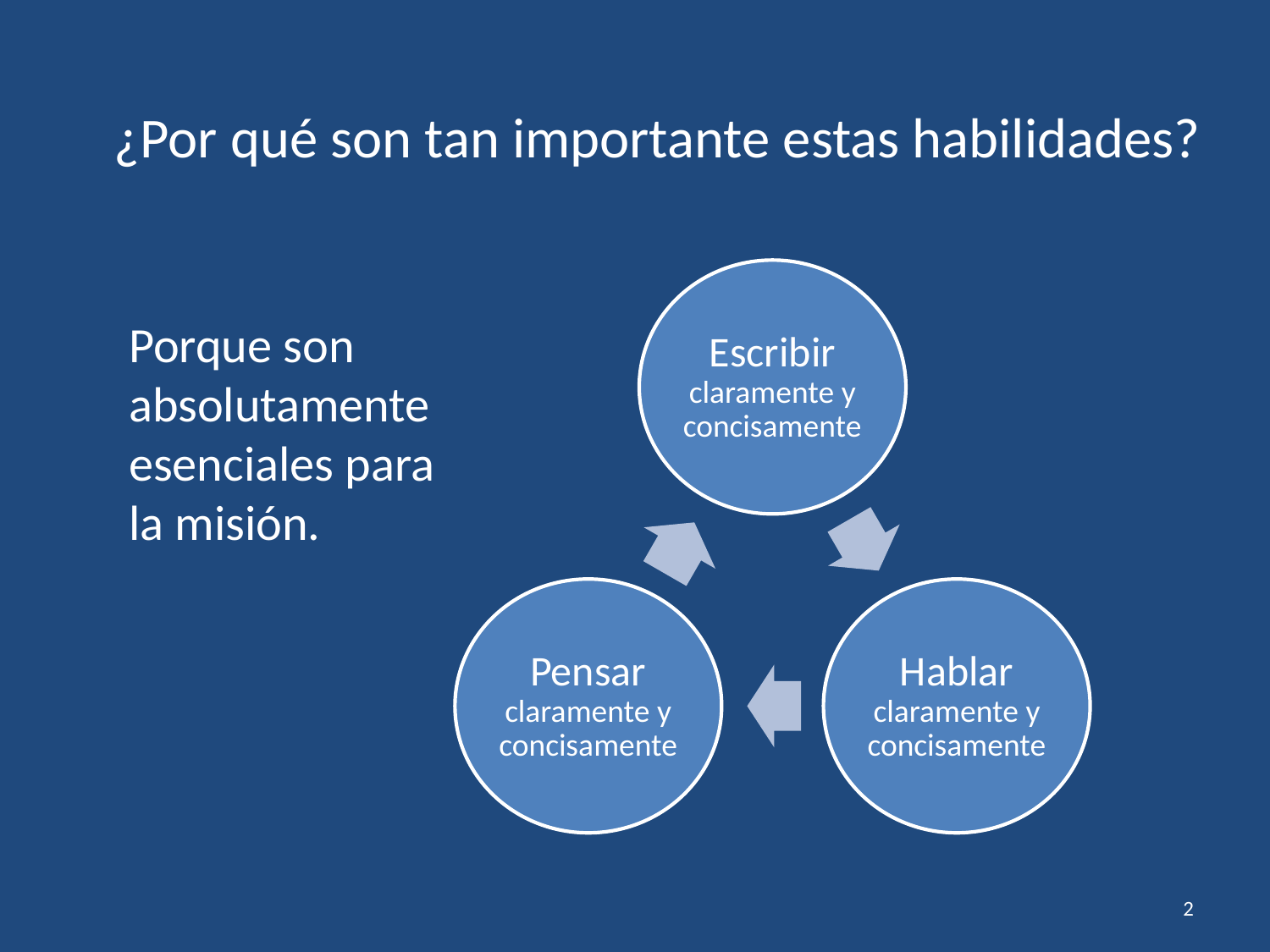

¿Por qué son tan importante estas habilidades?
Escribir claramente y concisamente

Hablar claramente y concisamente

Pensar claramente y concisamente

Porque son absolutamente esenciales para la misión.
2